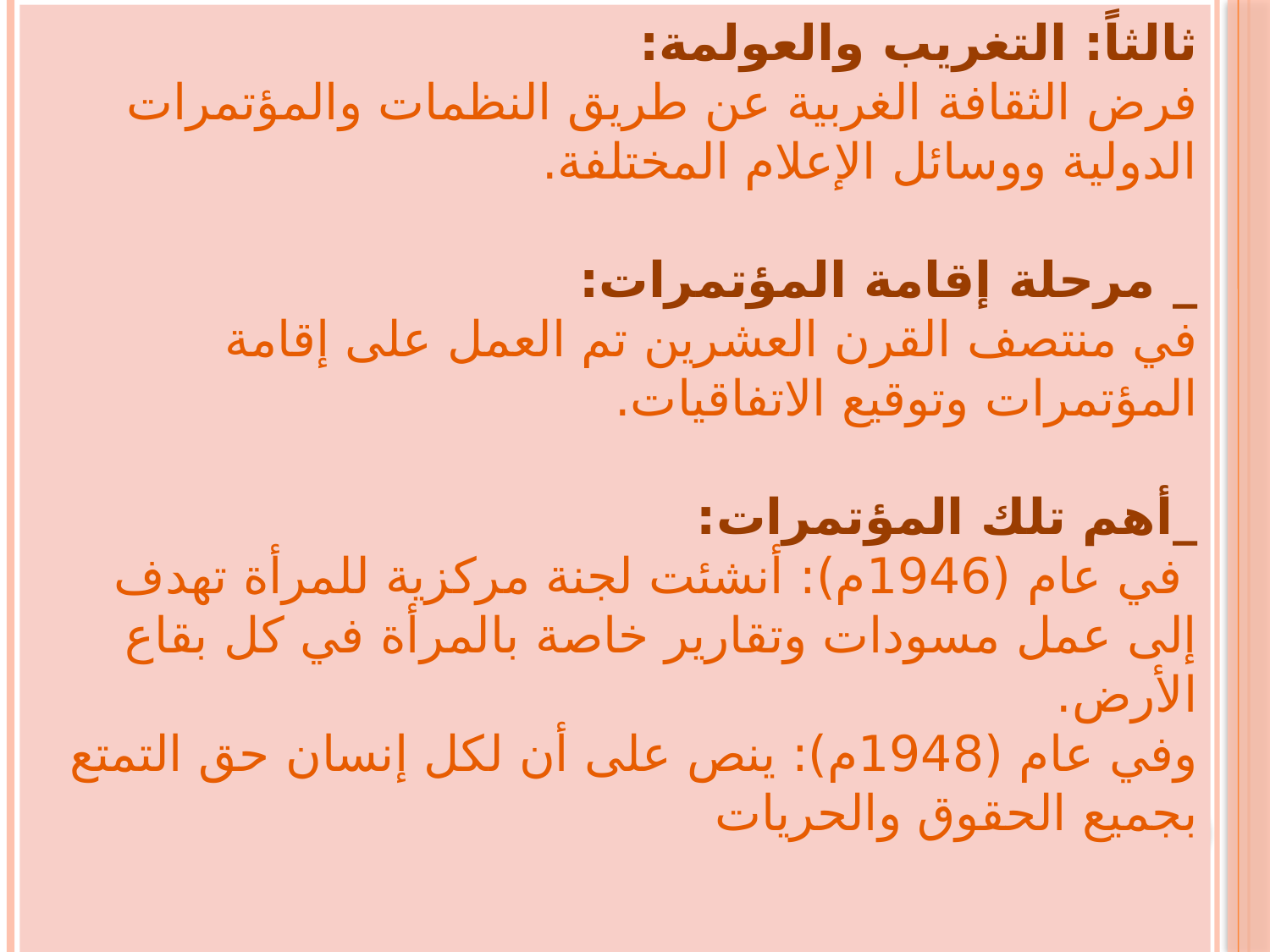

ثالثاً: التغريب والعولمة:
فرض الثقافة الغربية عن طريق النظمات والمؤتمرات الدولية ووسائل الإعلام المختلفة.

_ مرحلة إقامة المؤتمرات:
في منتصف القرن العشرين تم العمل على إقامة المؤتمرات وتوقيع الاتفاقيات.

_أهم تلك المؤتمرات:
 في عام (1946م): أنشئت لجنة مركزية للمرأة تهدف إلى عمل مسودات وتقارير خاصة بالمرأة في كل بقاع الأرض.
وفي عام (1948م): ينص على أن لكل إنسان حق التمتع بجميع الحقوق والحريات